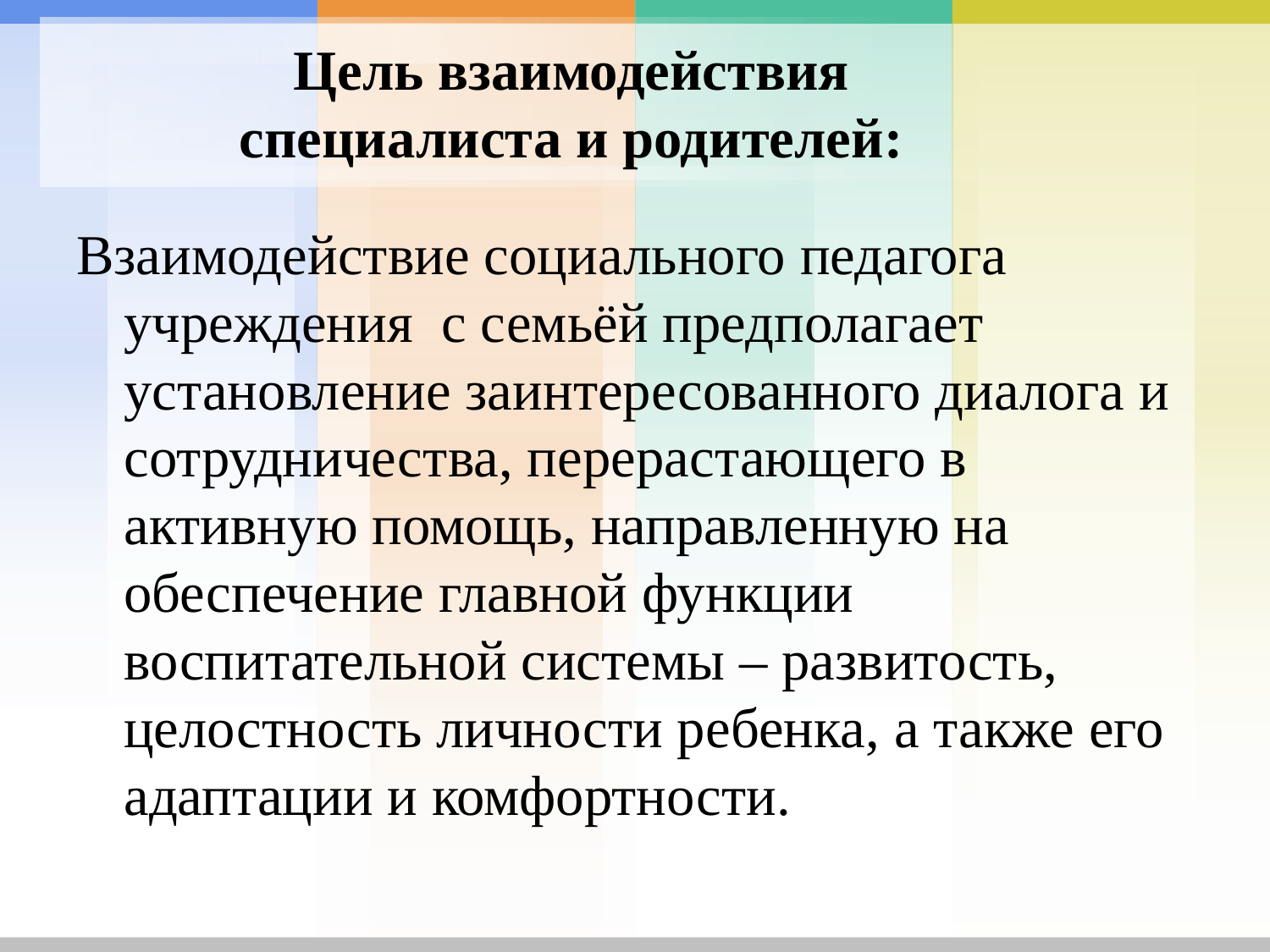

# Цель взаимодействия специалиста и родителей:
Взаимодействие социального педагога учреждения  с семьёй предполагает установление заинтересованного диалога и сотрудничества, перерастающего в активную помощь, направленную на обеспечение главной функции воспитательной системы – развитость, целостность личности ребенка, а также его адаптации и комфортности.